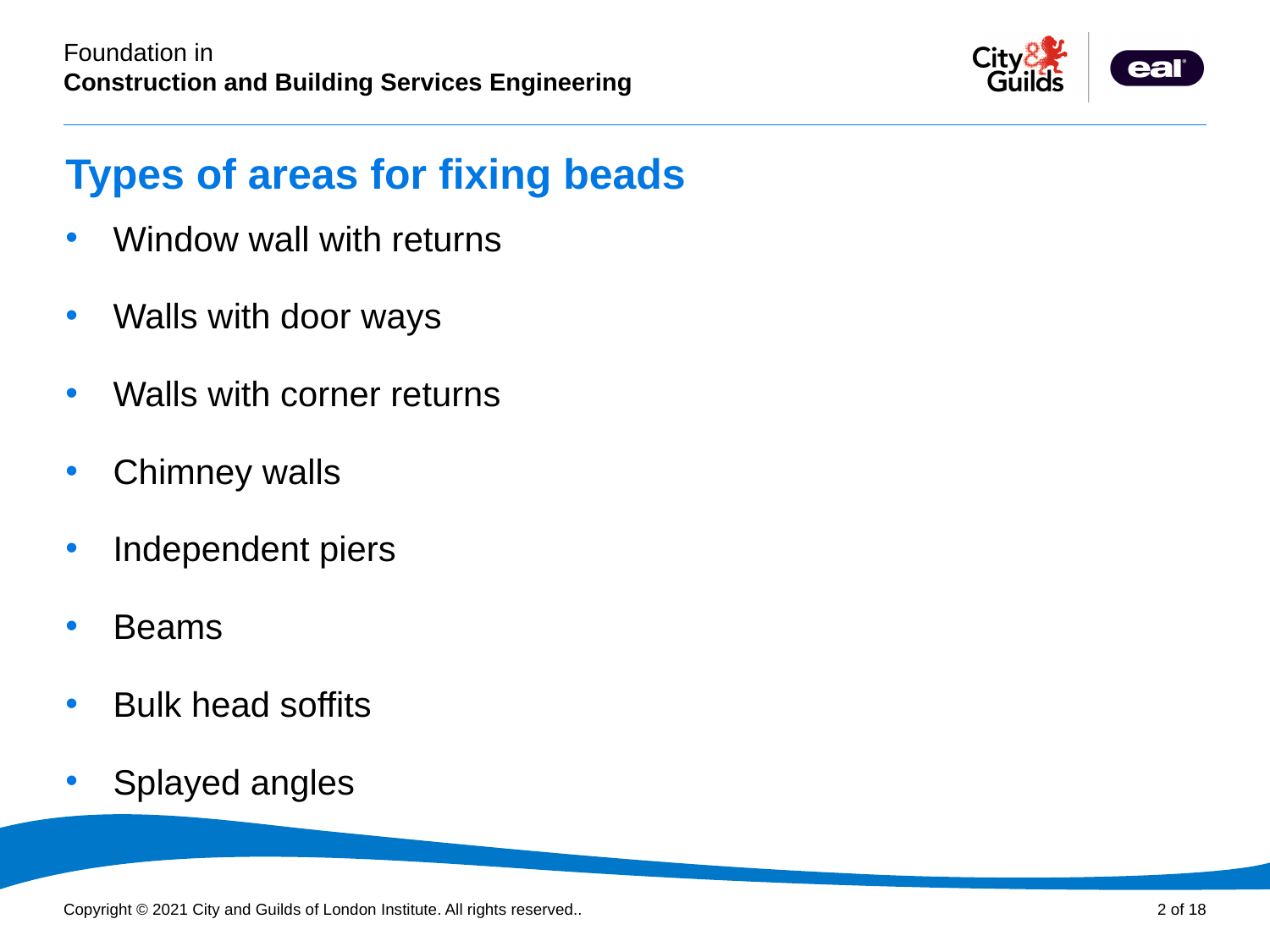

# Types of areas for fixing beads
Window wall with returns
Walls with door ways
Walls with corner returns
Chimney walls
Independent piers
Beams
Bulk head soffits
Splayed angles